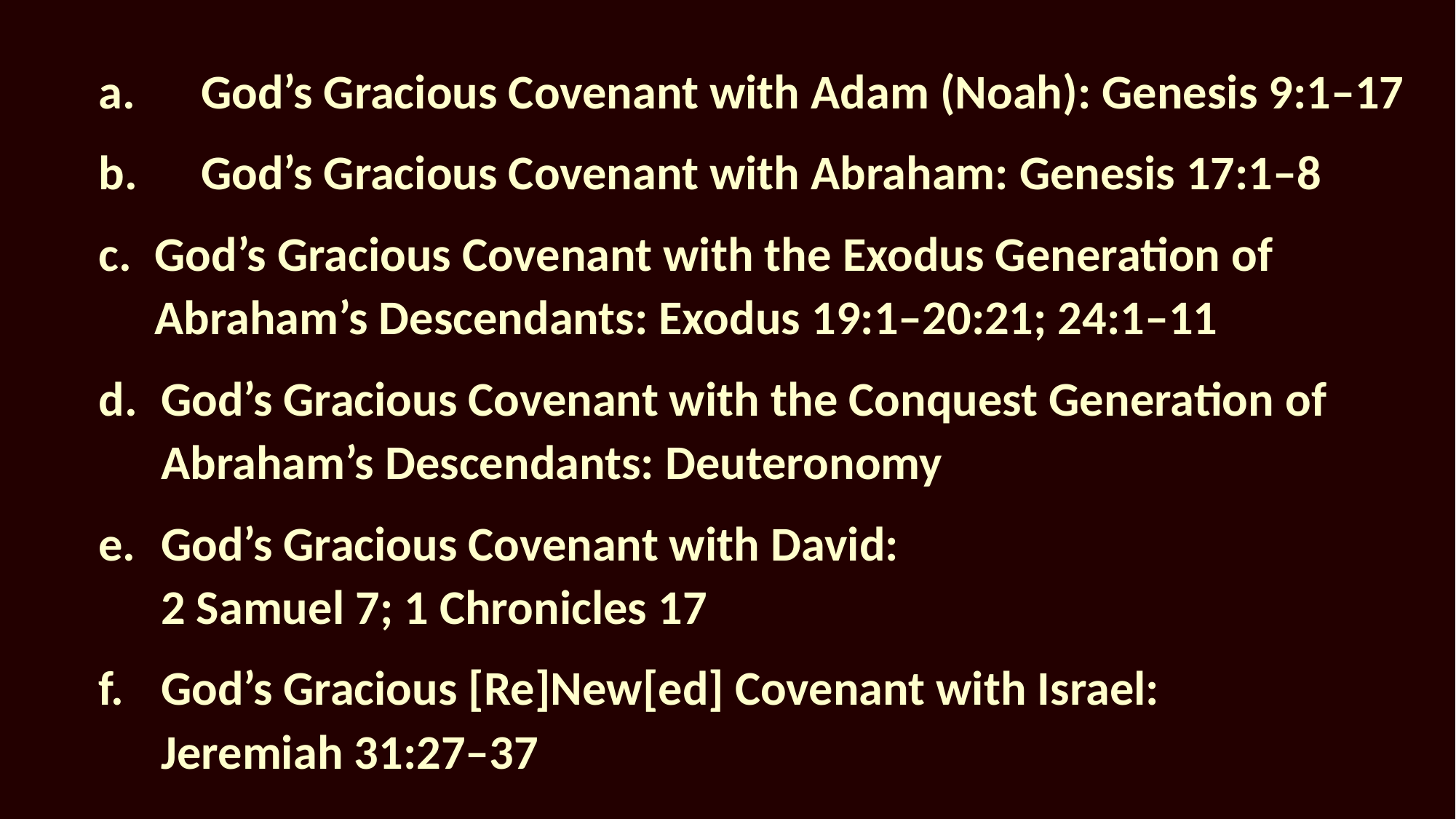

a.	God’s Gracious Covenant with Adam (Noah): Genesis 9:1–17
b.	God’s Gracious Covenant with Abraham: Genesis 17:1–8
c.	God’s Gracious Covenant with the Exodus Generation of 				Abraham’s Descendants: Exodus 19:1–20:21; 24:1–11
God’s Gracious Covenant with the Conquest Generation of 				Abraham’s Descendants: Deuteronomy
God’s Gracious Covenant with David:                                            			2 Samuel 7; 1 Chronicles 17
God’s Gracious [Re]New[ed] Covenant with Israel:      					Jeremiah 31:27–37